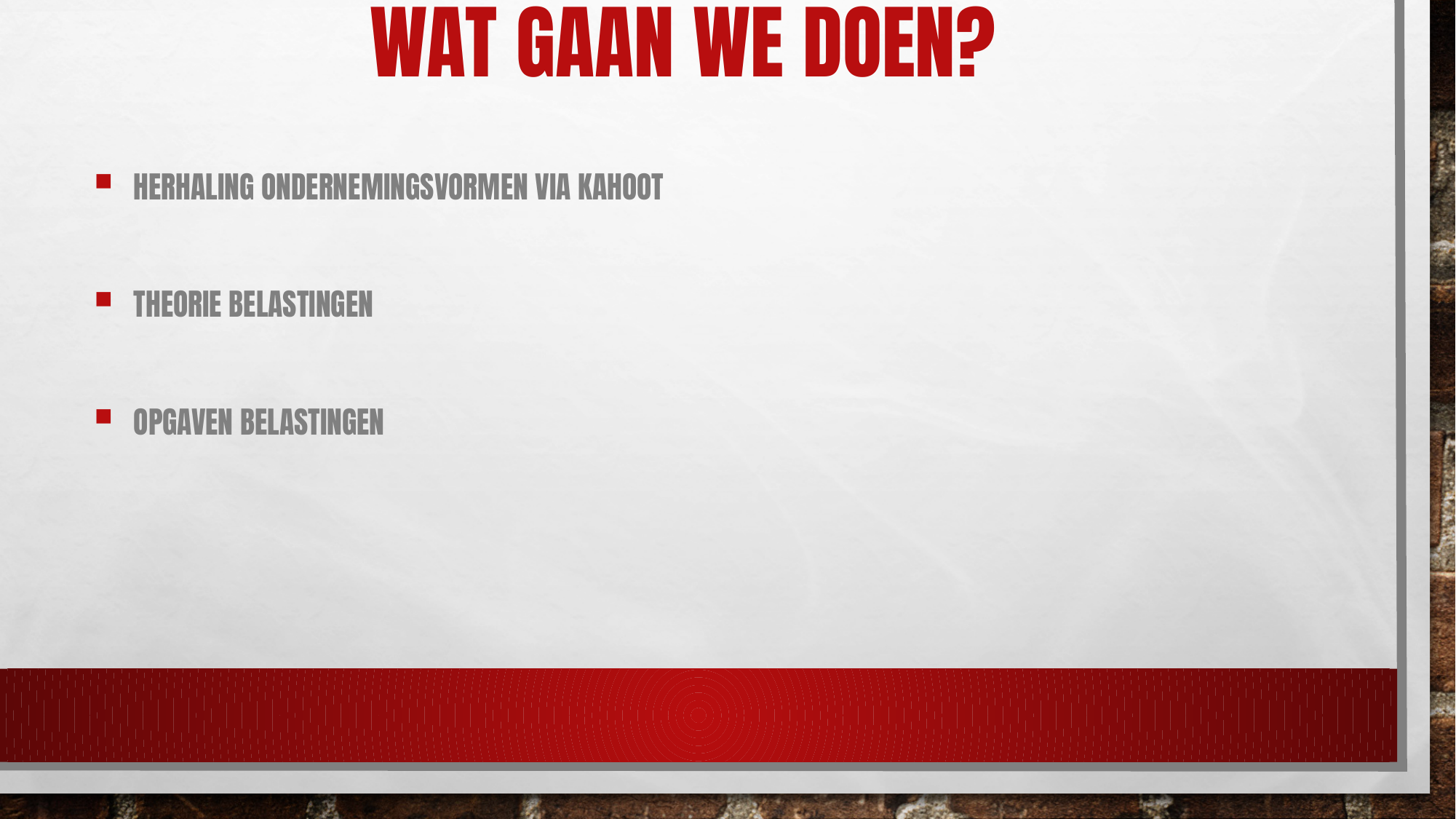

# Wat gaan we doen?

Herhaling ondernemingsvormen via KAHOOT

Theorie Belastingen

Opgaven belastingen